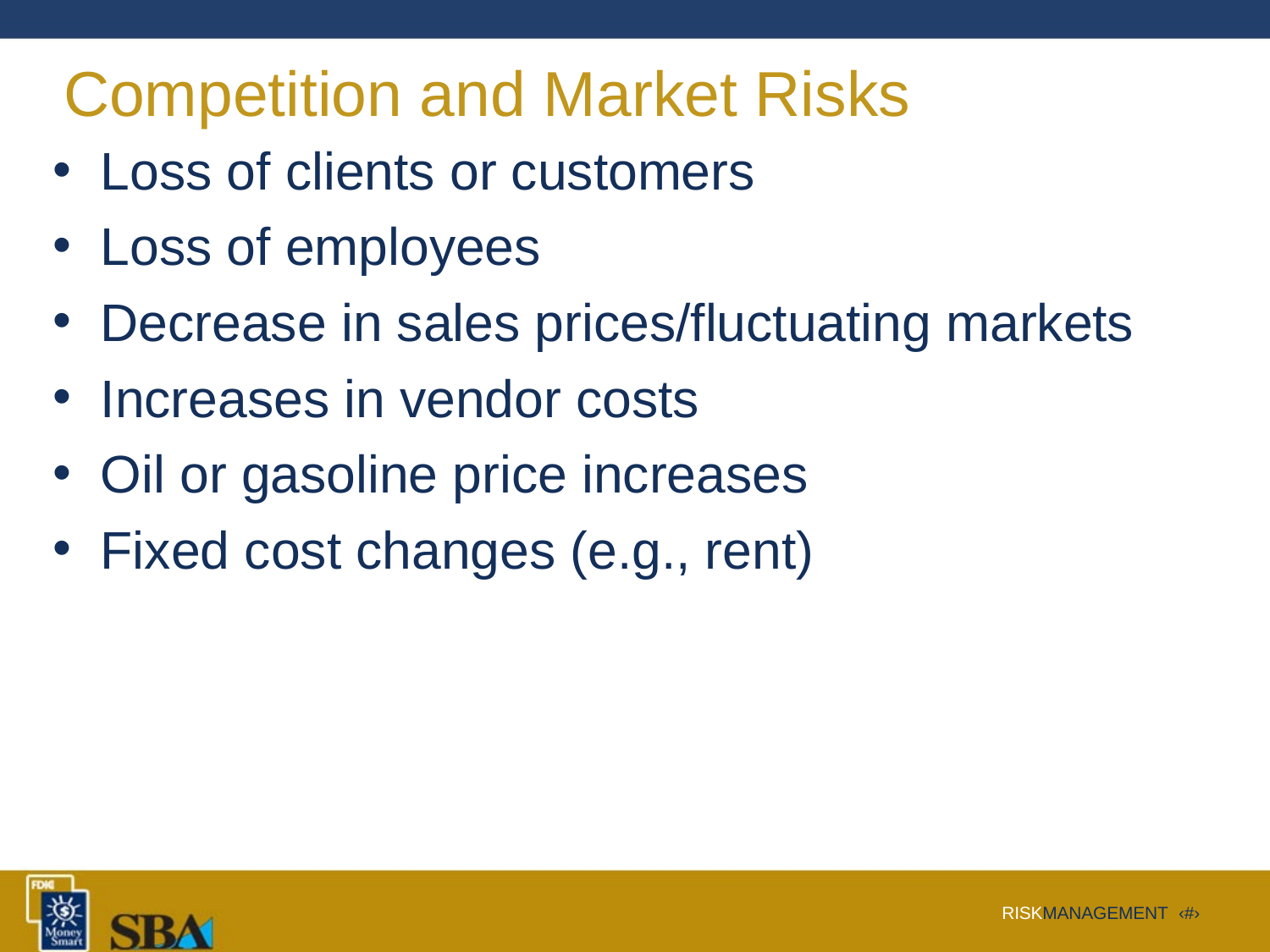

# Competition and Market Risks
Loss of clients or customers
Loss of employees
Decrease in sales prices/fluctuating markets
Increases in vendor costs
Oil or gasoline price increases
Fixed cost changes (e.g., rent)